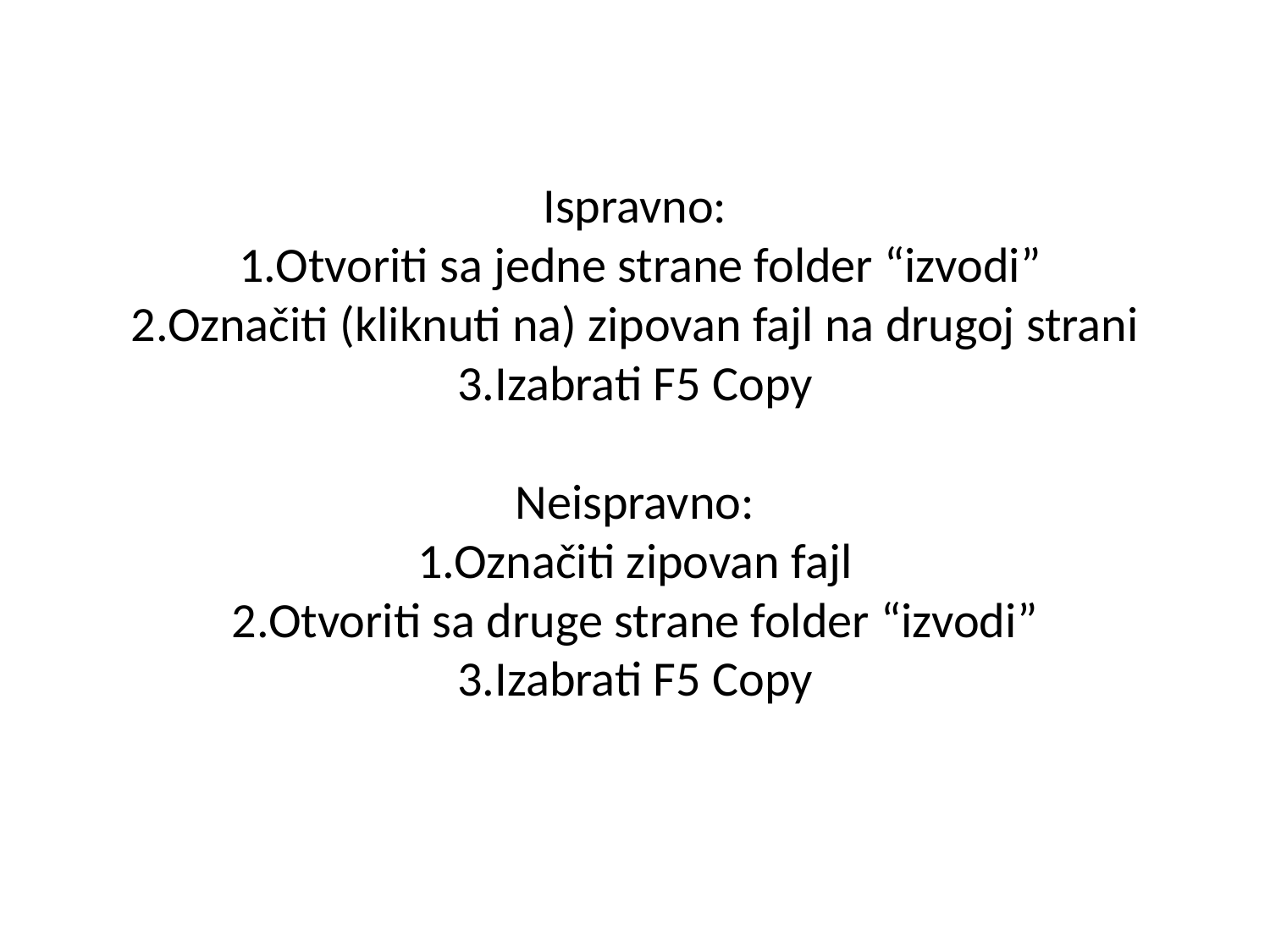

# Ispravno: 1.Otvoriti sa jedne strane folder “izvodi” 2.Označiti (kliknuti na) zipovan fajl na drugoj strani 3.Izabrati F5 Copy Neispravno: 1.Označiti zipovan fajl 2.Otvoriti sa druge strane folder “izvodi” 3.Izabrati F5 Copy